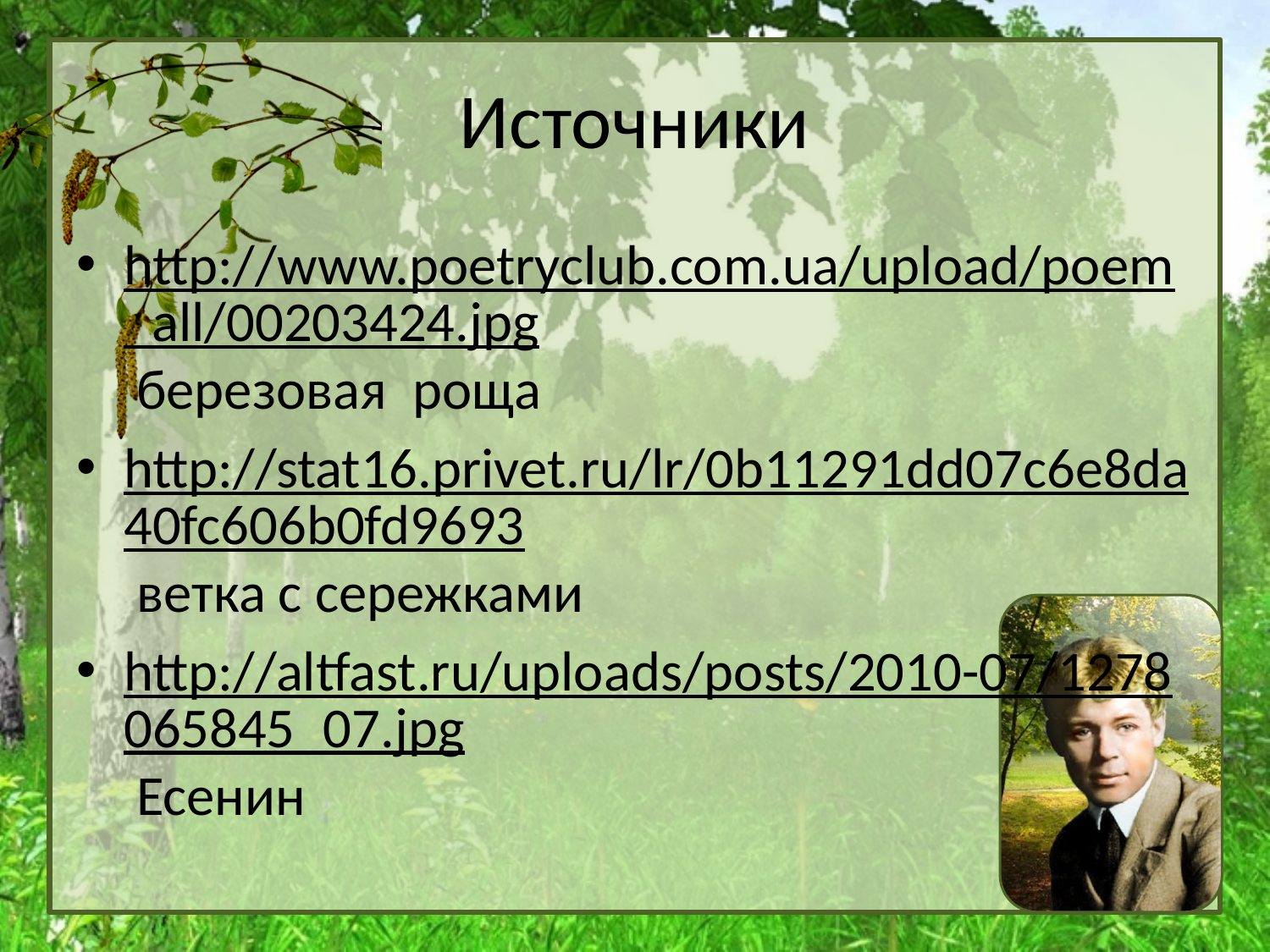

# Источники
http://www.poetryclub.com.ua/upload/poem_all/00203424.jpg березовая  роща
http://stat16.privet.ru/lr/0b11291dd07c6e8da40fc606b0fd9693 ветка с сережками
http://altfast.ru/uploads/posts/2010-07/1278065845_07.jpg Есенин